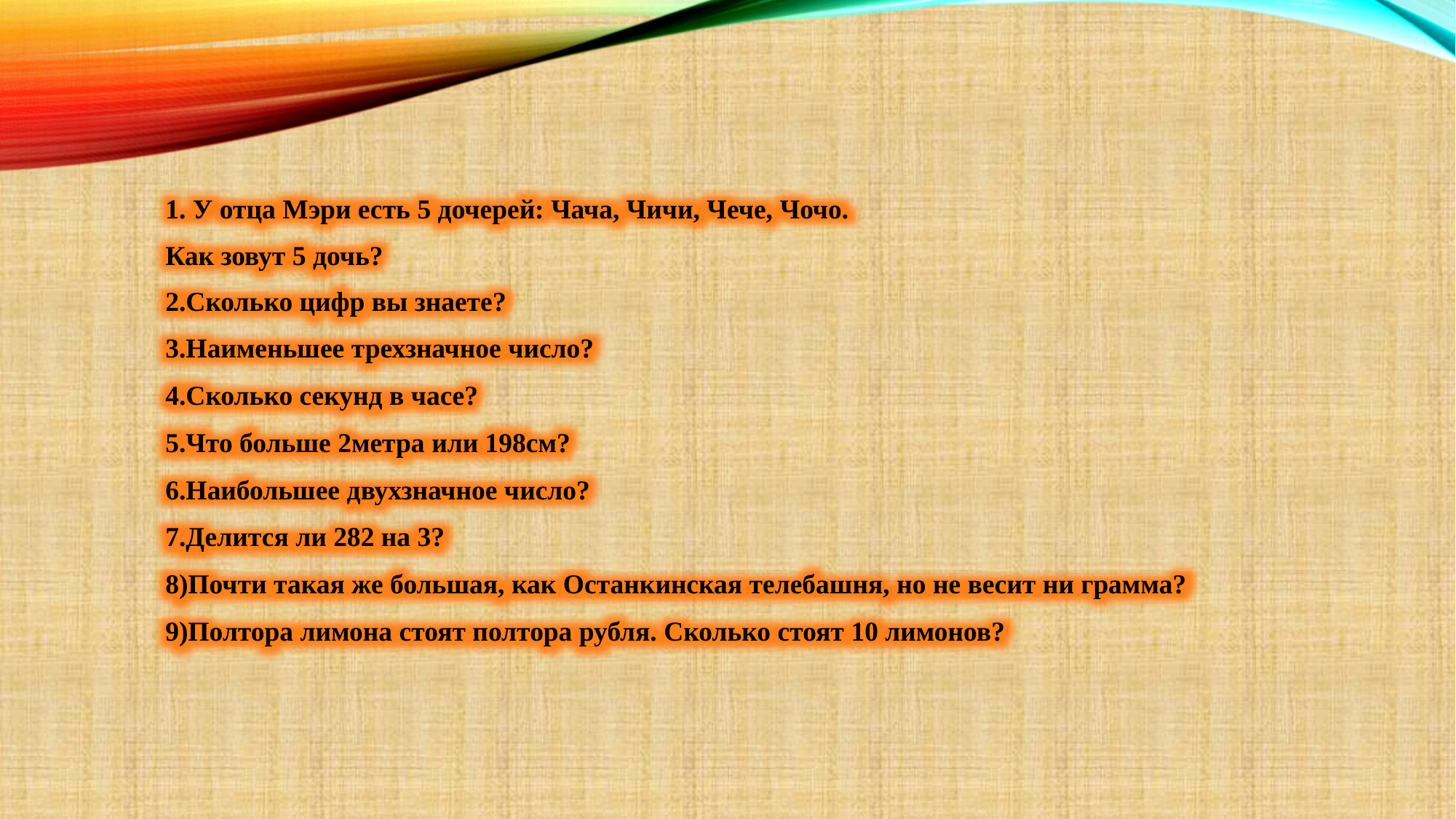

1. У отца Мэри есть 5 дочерей: Чача, Чичи, Чече, Чочо.
Как зовут 5 дочь?
2.Сколько цифр вы знаете?
3.Наименьшее трехзначное число?
4.Сколько секунд в часе?
5.Что больше 2метра или 198см?
6.Наибольшее двухзначное число?
7.Делится ли 282 на 3?
8)Почти такая же большая, как Останкинская телебашня, но не весит ни грамма?
9)Полтора лимона стоят полтора рубля. Сколько стоят 10 лимонов?